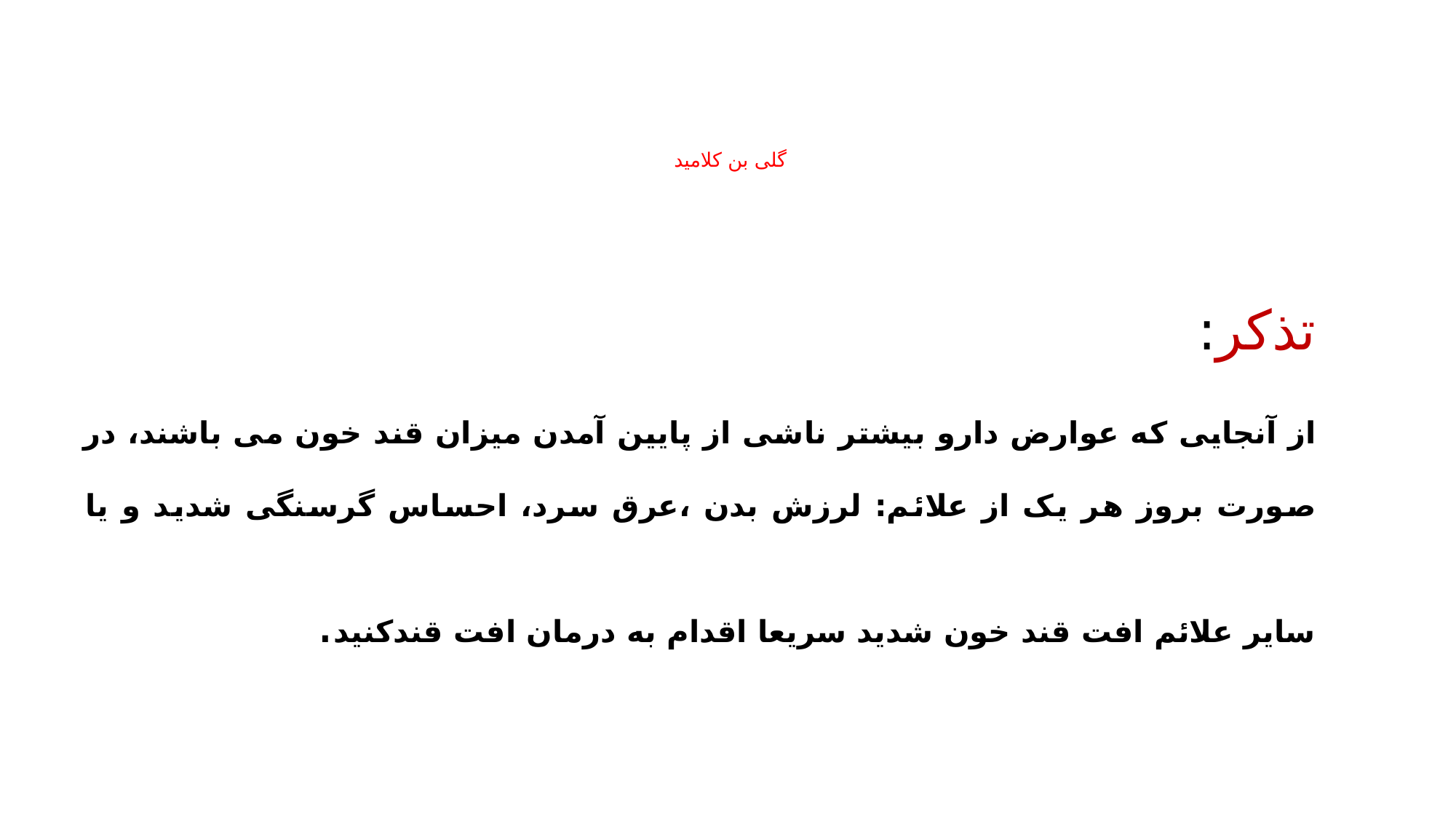

# گلی بن کلامید
تذکر:
از آنجایی که عوارض دارو بیشتر ناشی از پایین آمدن میزان قند خون می باشند، در صورت بروز هر یک از علائم: لرزش بدن ،عرق سرد، احساس گرسنگی شدید و یا سایر علائم افت قند خون شدید سریعا اقدام به درمان افت قندکنید.